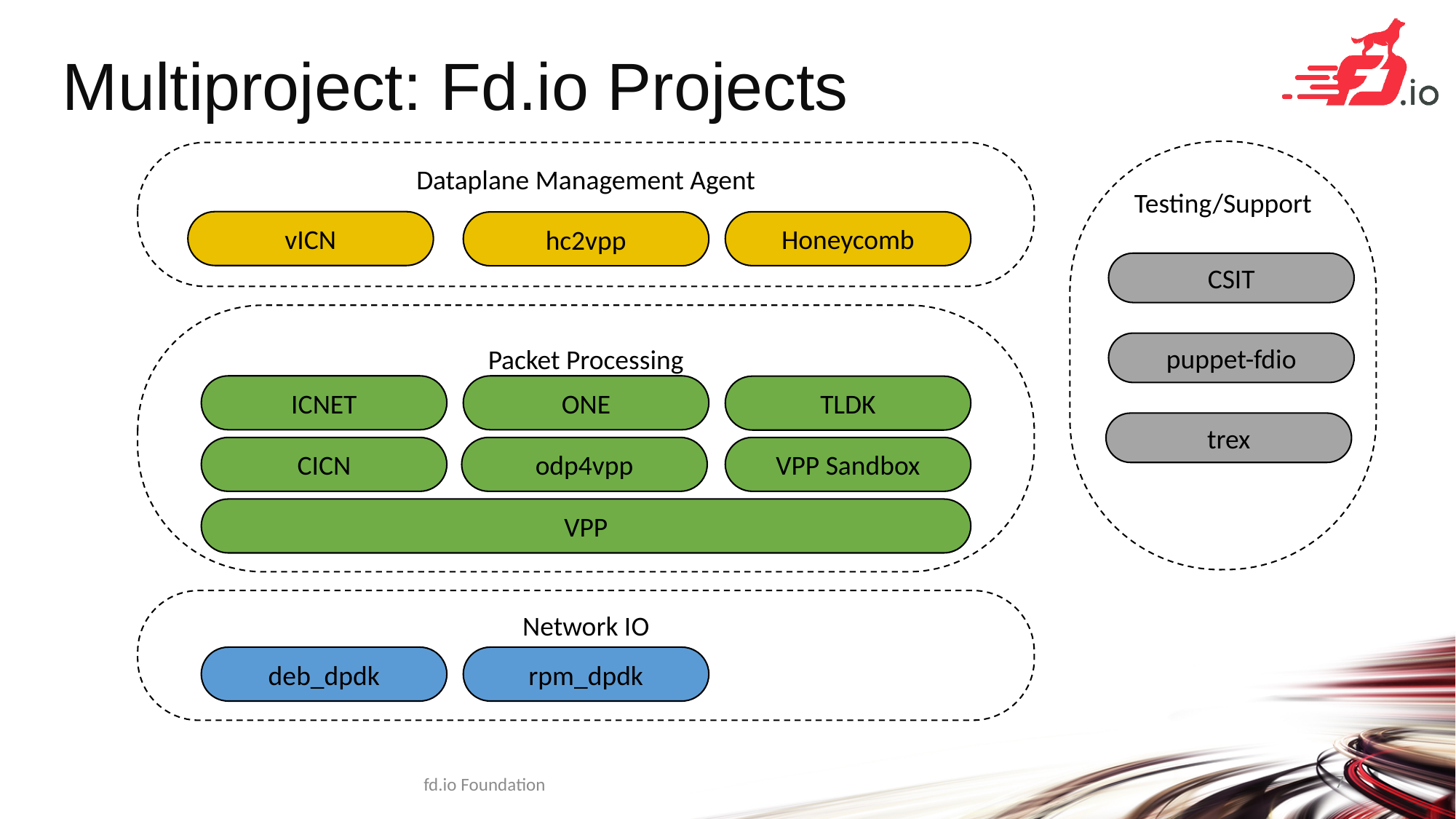

# Multiproject: Fd.io Projects
Testing/Support
Dataplane Management Agent
vICN
Honeycomb
hc2vpp
CSIT
Packet Processing
puppet-fdio
ICNET
ONE
TLDK
trex
CICN
odp4vpp
VPP Sandbox
VPP
Network IO
deb_dpdk
rpm_dpdk
7
fd.io Foundation